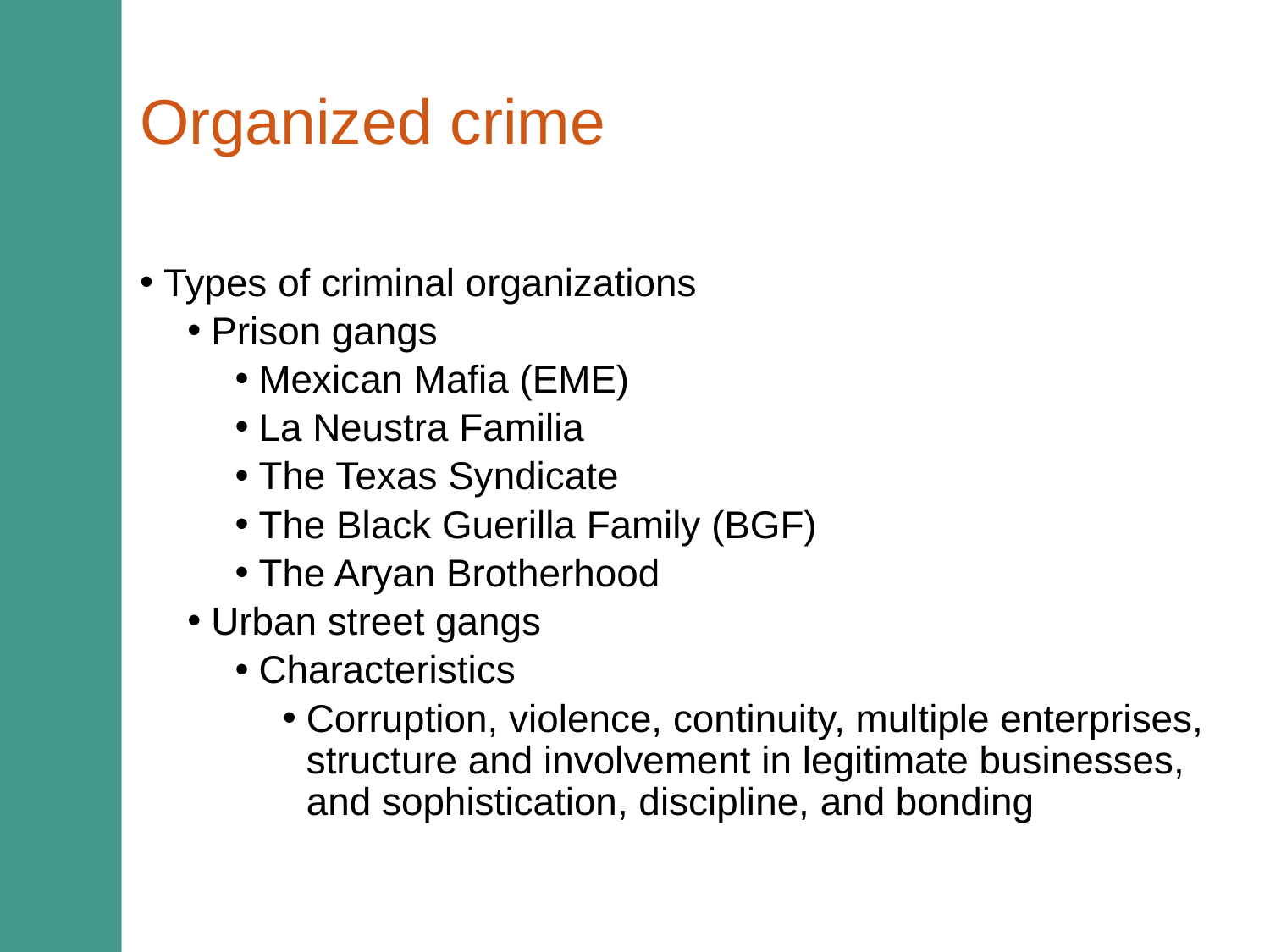

# Organized crime
Types of criminal organizations
Prison gangs
Mexican Mafia (EME)
La Neustra Familia
The Texas Syndicate
The Black Guerilla Family (BGF)
The Aryan Brotherhood
Urban street gangs
Characteristics
Corruption, violence, continuity, multiple enterprises, structure and involvement in legitimate businesses, and sophistication, discipline, and bonding